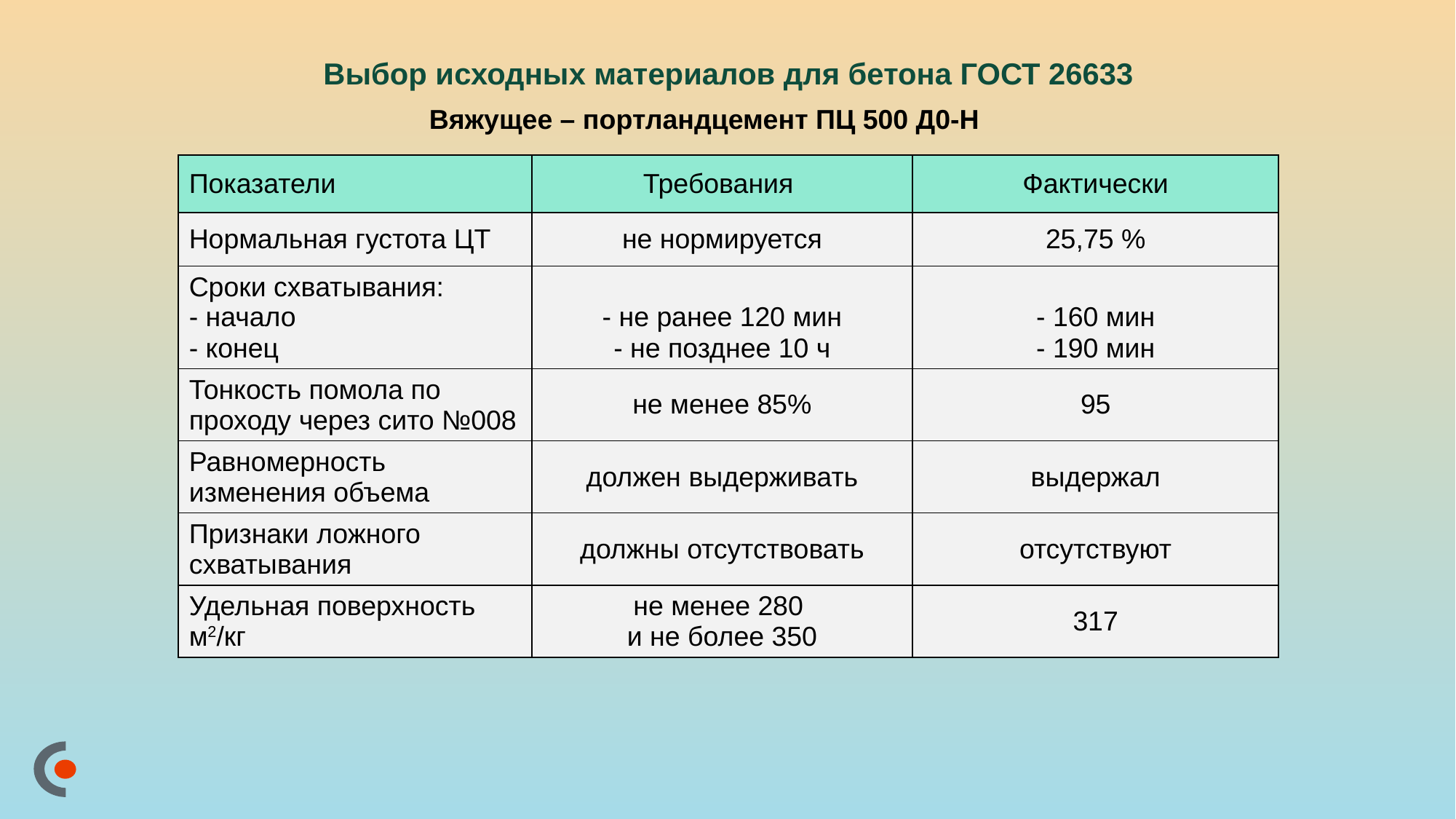

# Выбор исходных материалов для бетона ГОСТ 26633
Вяжущее – портландцемент ПЦ 500 Д0-Н
| Показатели | Требования | Фактически |
| --- | --- | --- |
| Нормальная густота ЦТ | не нормируется | 25,75 % |
| Сроки схватывания: - начало - конец | - не ранее 120 мин - не позднее 10 ч | - 160 мин - 190 мин |
| Тонкость помола по проходу через сито №008 | не менее 85% | 95 |
| Равномерность изменения объема | должен выдерживать | выдержал |
| Признаки ложного схватывания | должны отсутствовать | отсутствуют |
| Удельная поверхность м2/кг | не менее 280 и не более 350 | 317 |